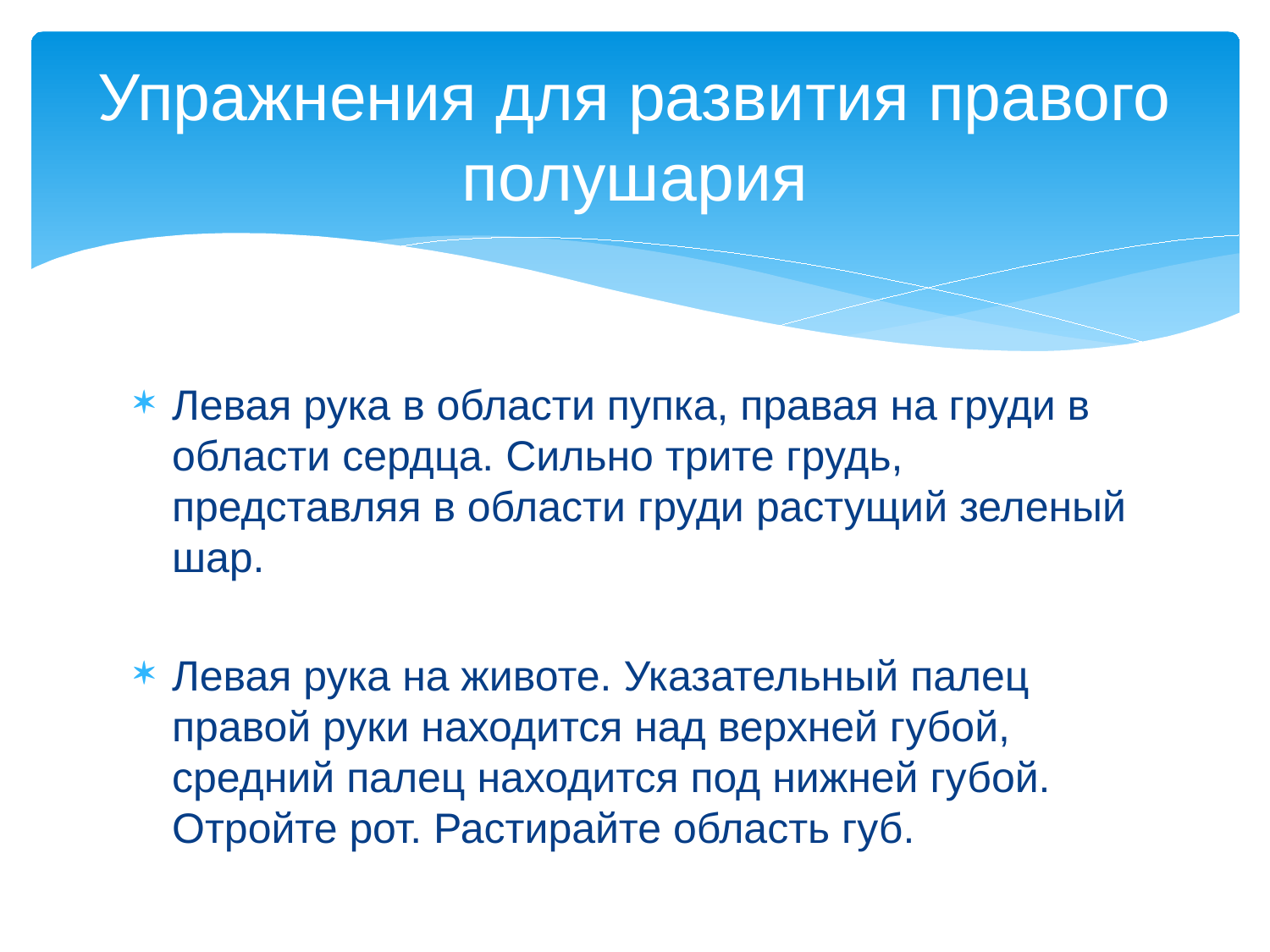

# Упражнения для развития правого полушария
Левая рука в области пупка, правая на груди в области сердца. Сильно трите грудь, представляя в области груди растущий зеленый шар.

Левая рука на животе. Указательный палец правой руки находится над верхней губой, средний палец находится под нижней губой. Отройте рот. Растирайте область губ.